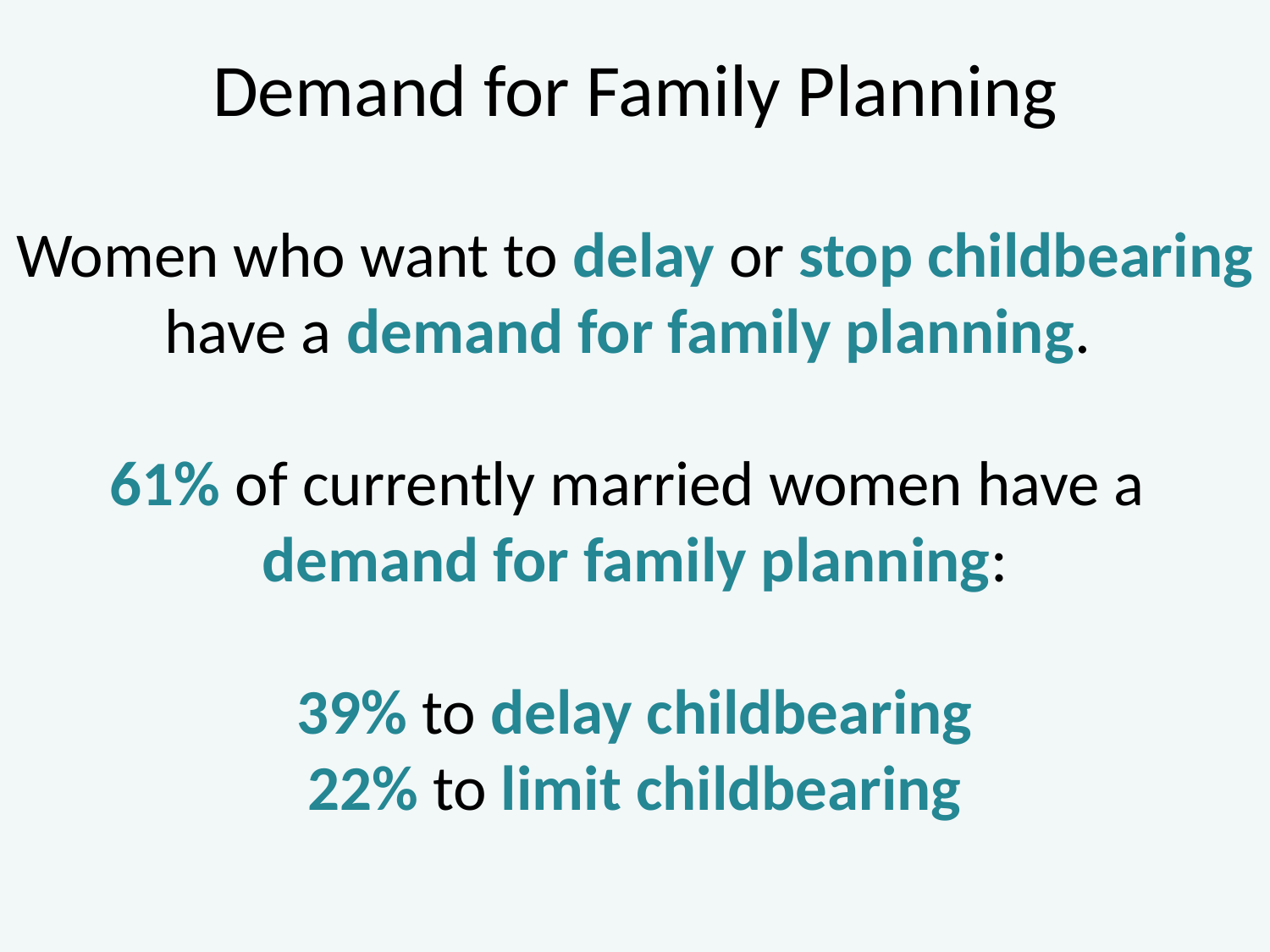

# Demand for Family Planning
Women who want to delay or stop childbearing have a demand for family planning.
61% of currently married women have a
demand for family planning:

39% to delay childbearing
22% to limit childbearing